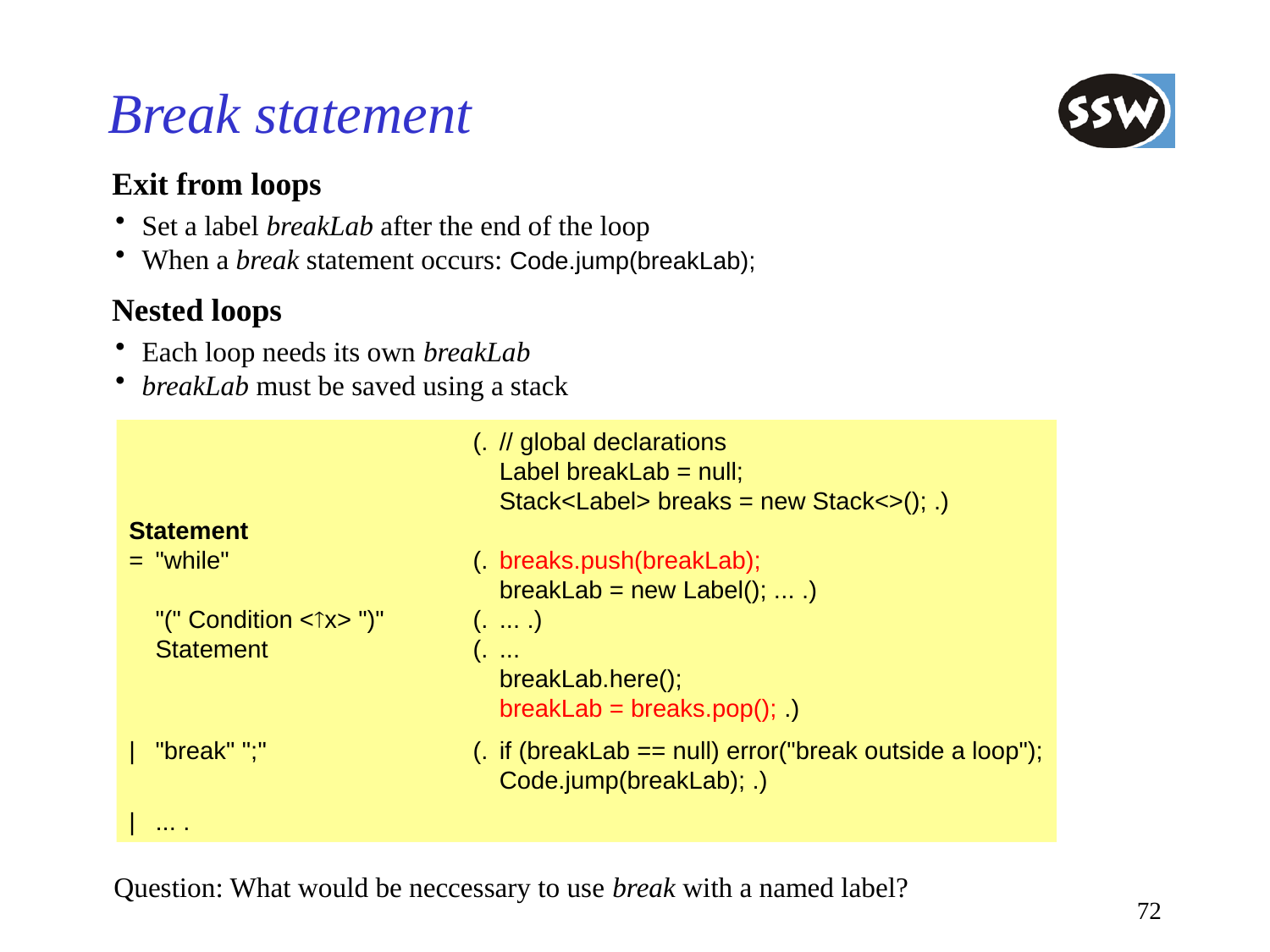

# Break statement
Exit from loops
Set a label breakLab after the end of the loop
When a break statement occurs: Code.jump(breakLab);
Nested loops
Each loop needs its own breakLab
breakLab must be saved using a stack
		(.	// global declarations
			Label breakLab = null;
			Stack<Label> breaks = new Stack<>(); .)
Statement
=	"while"	(.	breaks.push(breakLab);
			breakLab = new Label(); ... .)
	"(" Condition <↑x> ")"	(.	... .)
	Statement 	(.	...
			breakLab.here();
			breakLab = breaks.pop(); .)
|	"break" ";"	(.	if (breakLab == null) error("break outside a loop");
			Code.jump(breakLab); .)
|	... .
Question: What would be neccessary to use break with a named label?
72